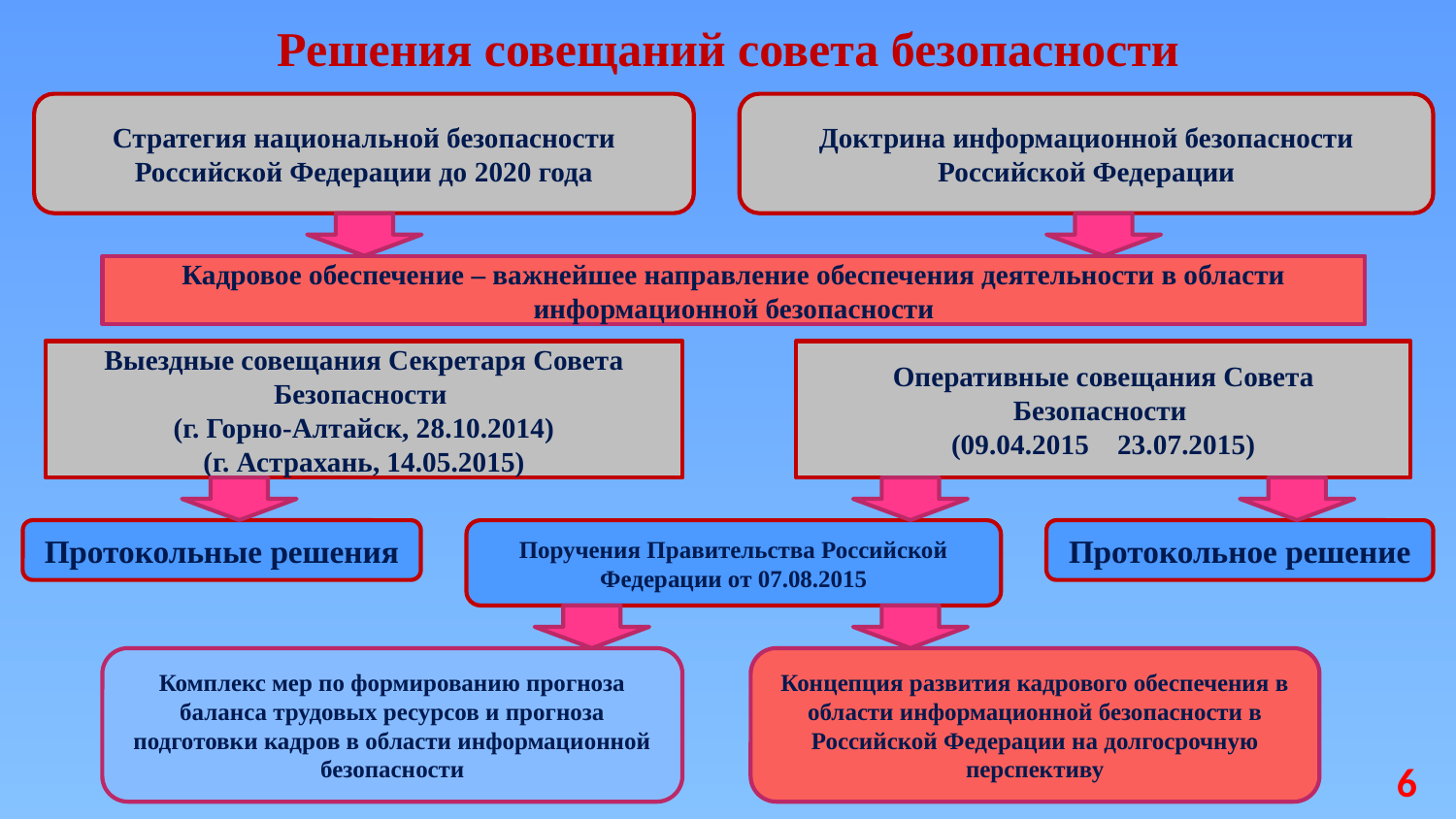

# Решения совещаний совета безопасности
Стратегия национальной безопасности Российской Федерации до 2020 года
Доктрина информационной безопасности Российской Федерации

Кадровое обеспечение – важнейшее направление обеспечения деятельности в области информационной безопасности
Выездные совещания Секретаря Совета Безопасности
(г. Горно-Алтайск, 28.10.2014)
(г. Астрахань, 14.05.2015)
Оперативные совещания Совета Безопасности
(09.04.2015    23.07.2015)

Протокольные решения
Протокольное решение
Поручения Правительства Российской Федерации от 07.08.2015

Комплекс мер по формированию прогноза баланса трудовых ресурсов и прогноза подготовки кадров в области информационной безопасности
Концепция развития кадрового обеспечения в области информационной безопасности в Российской Федерации на долгосрочную перспективу
6